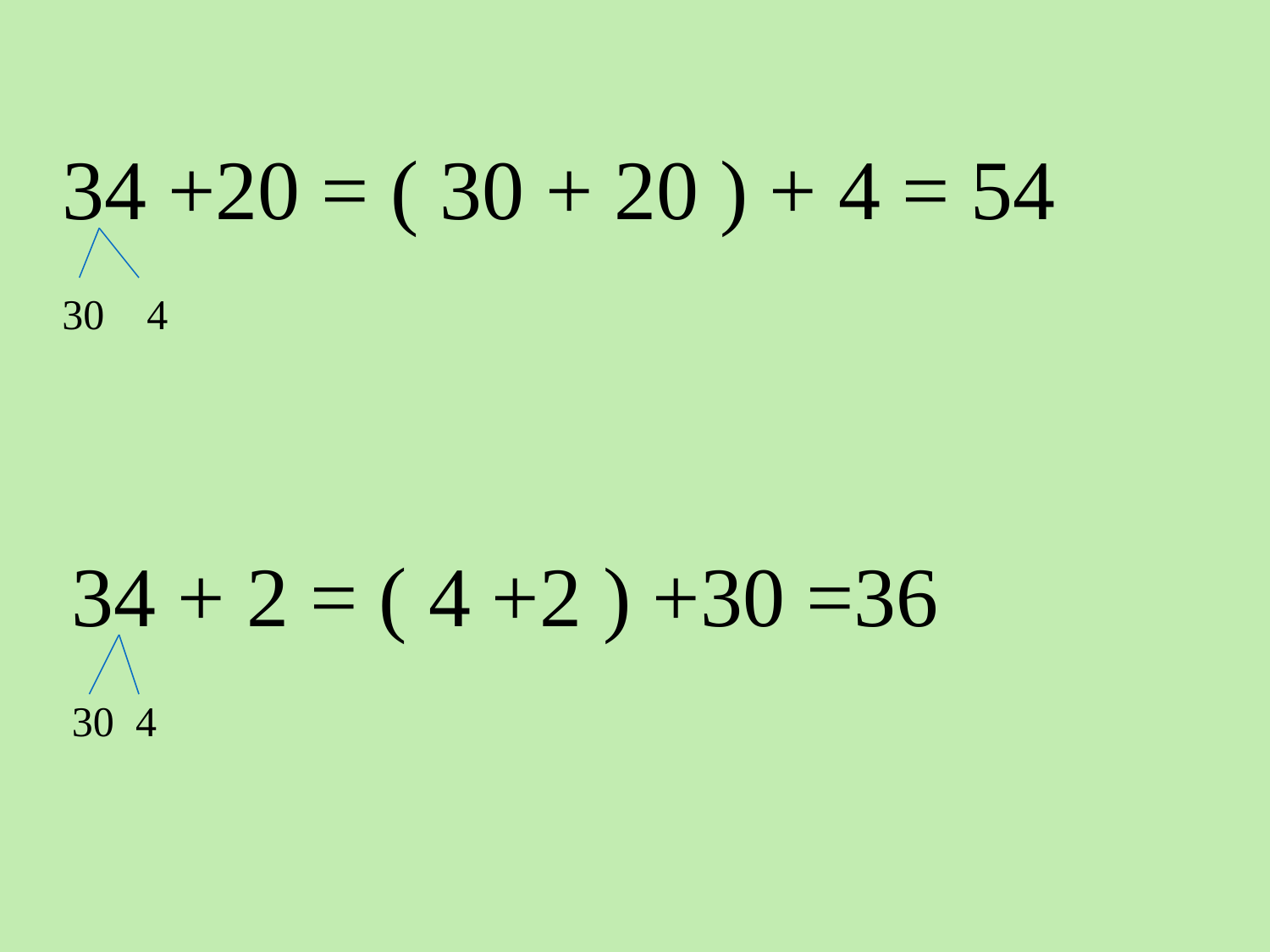

34 +20 = ( 30 + 20 ) + 4 = 54

30    4

34 + 2 = ( 4 +2 ) +30 =36

30  4